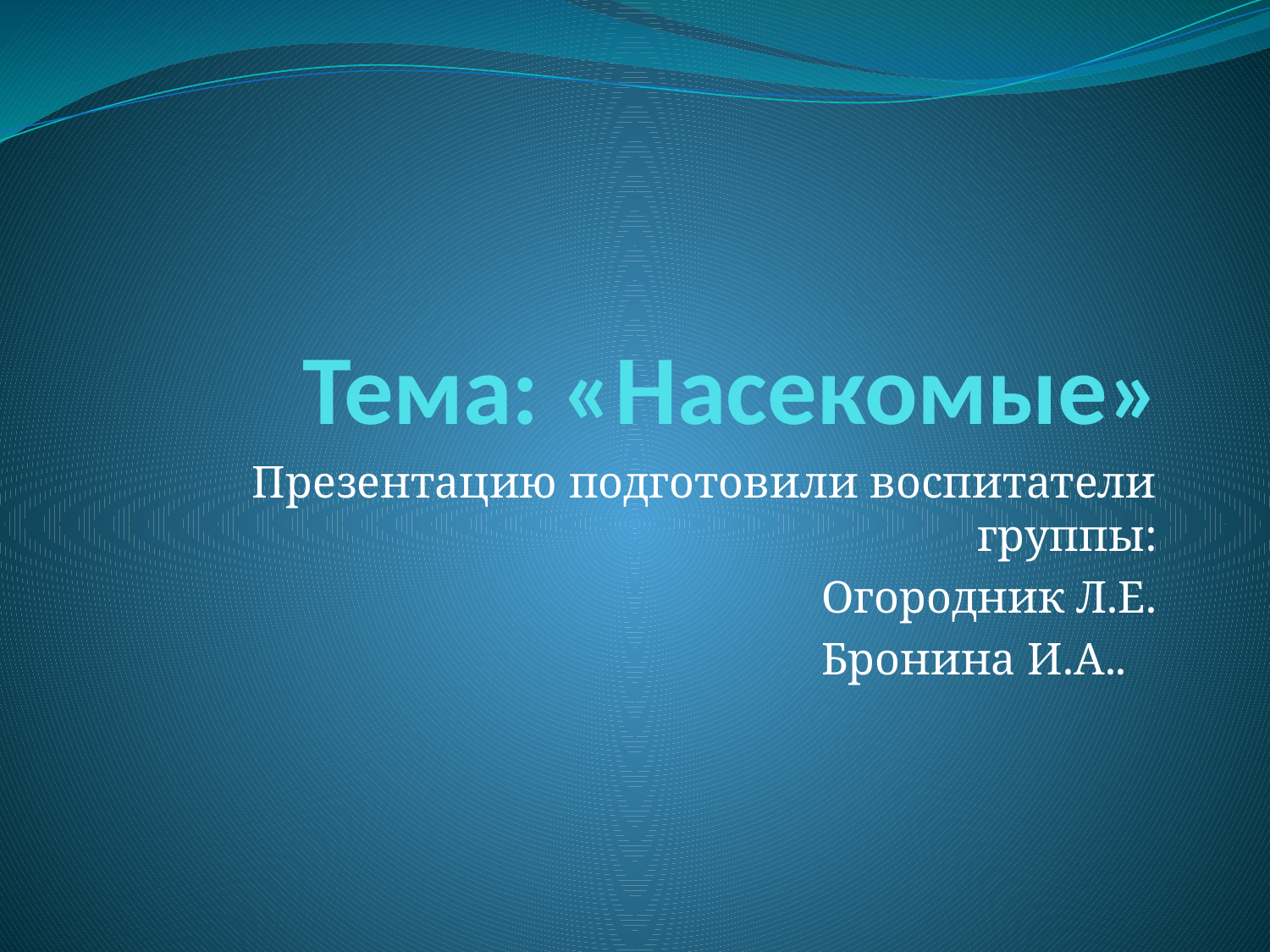

# Тема: «Насекомые»
Презентацию подготовили воспитатели группы:
Огородник Л.Е.
Бронина И.А..